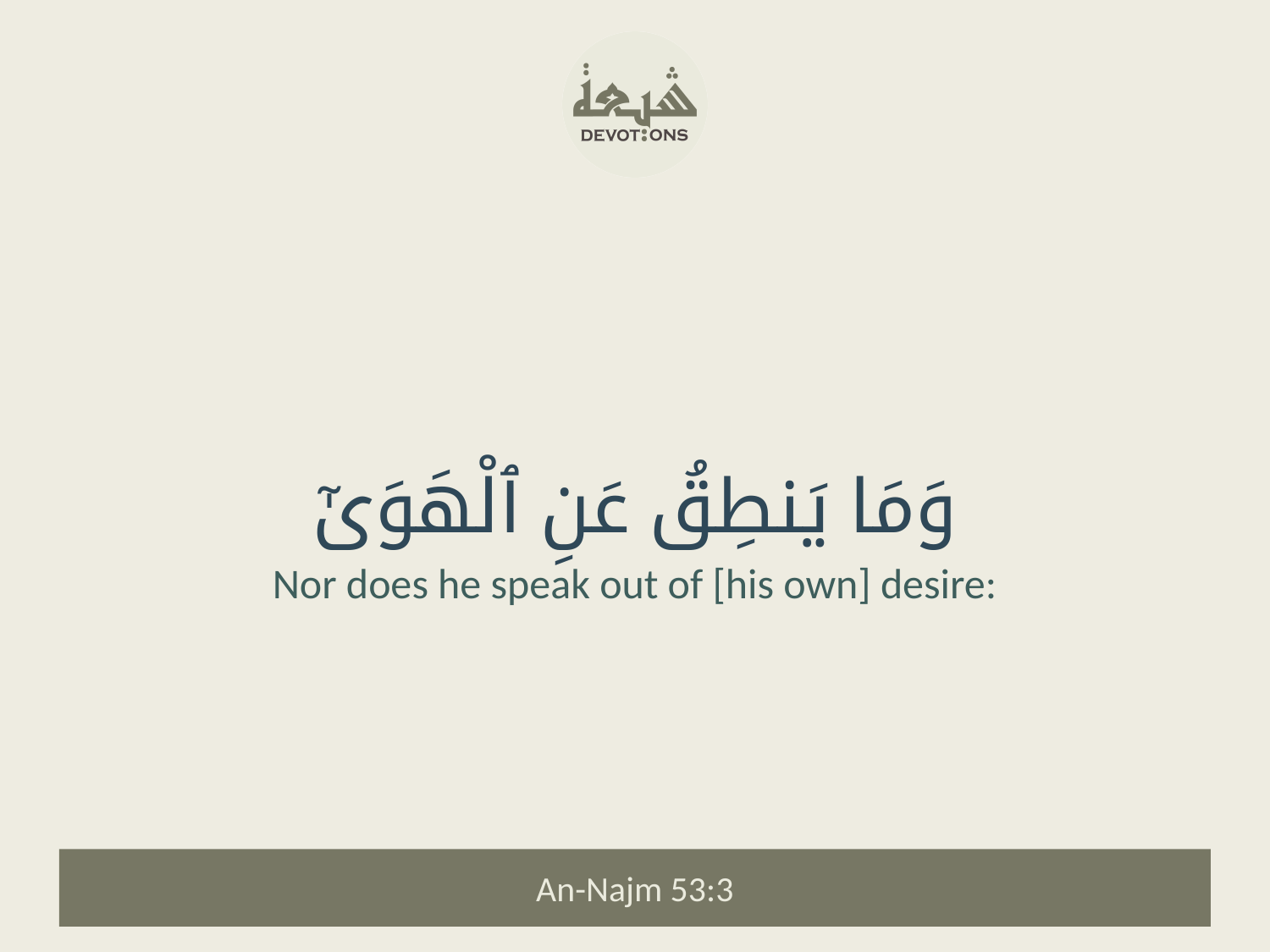

وَمَا يَنطِقُ عَنِ ٱلْهَوَىٰٓ
Nor does he speak out of [his own] desire:
An-Najm 53:3